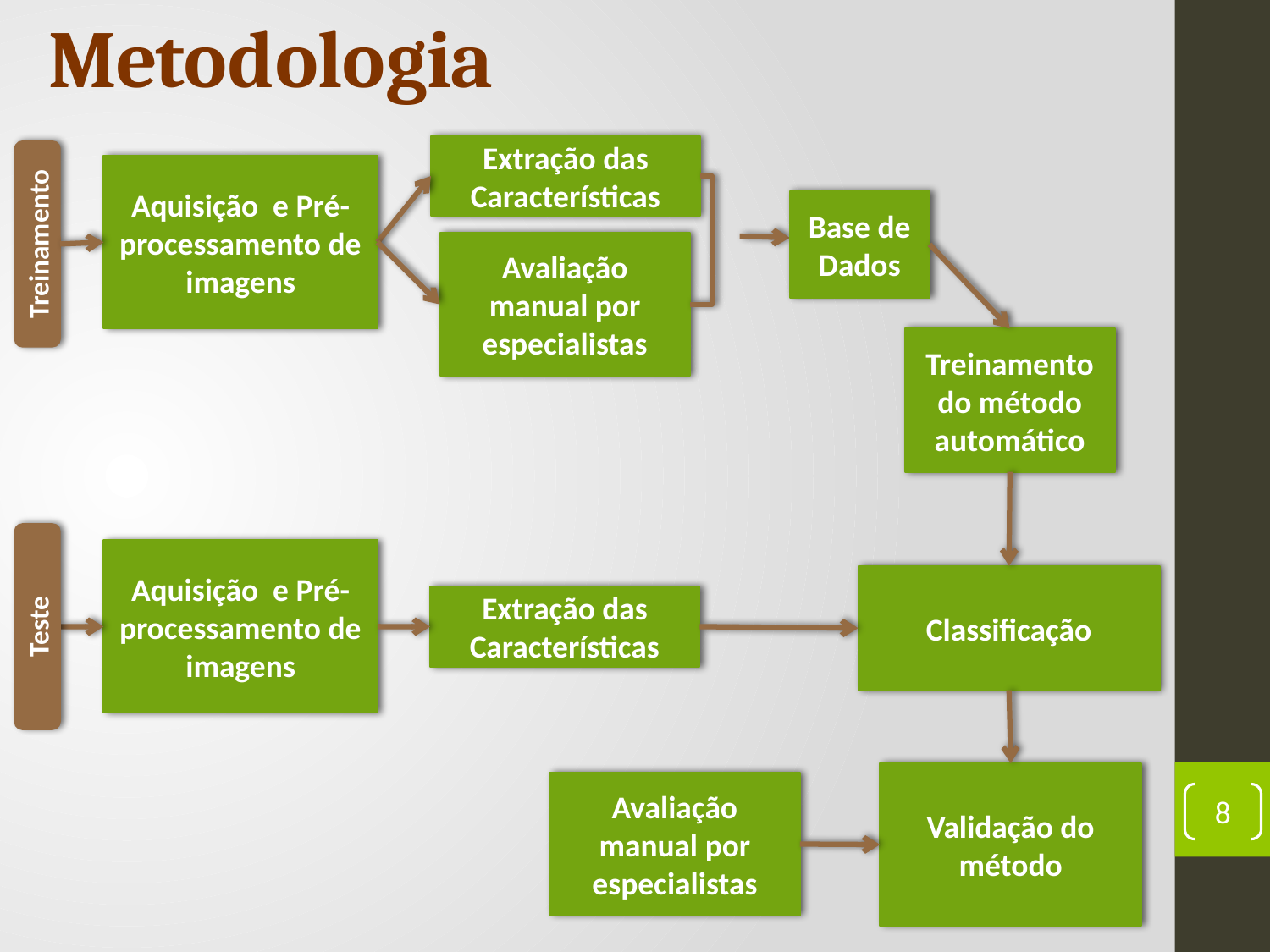

# Metodologia
Extração das Características
Aquisição  e Pré-processamento de imagens
Base de Dados
Treinamento
Avaliação manual por especialistas
Treinamento do método automático
Aquisição  e Pré-processamento de imagens
Classificação
Extração das Características
Teste
Validação do método
Avaliação manual por especialistas
8